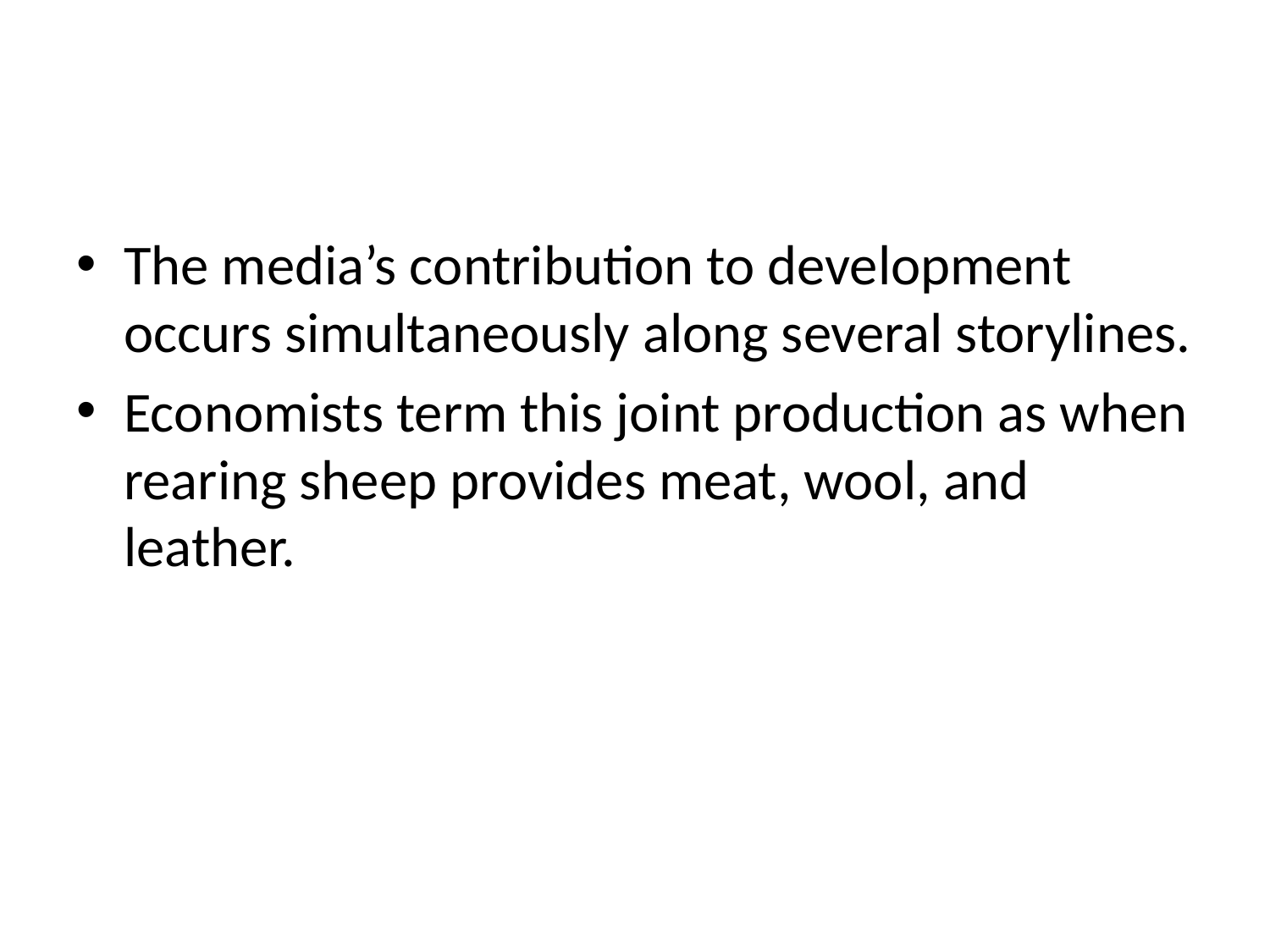

#
The media’s contribution to development occurs simultaneously along several storylines.
Economists term this joint production as when rearing sheep provides meat, wool, and leather.